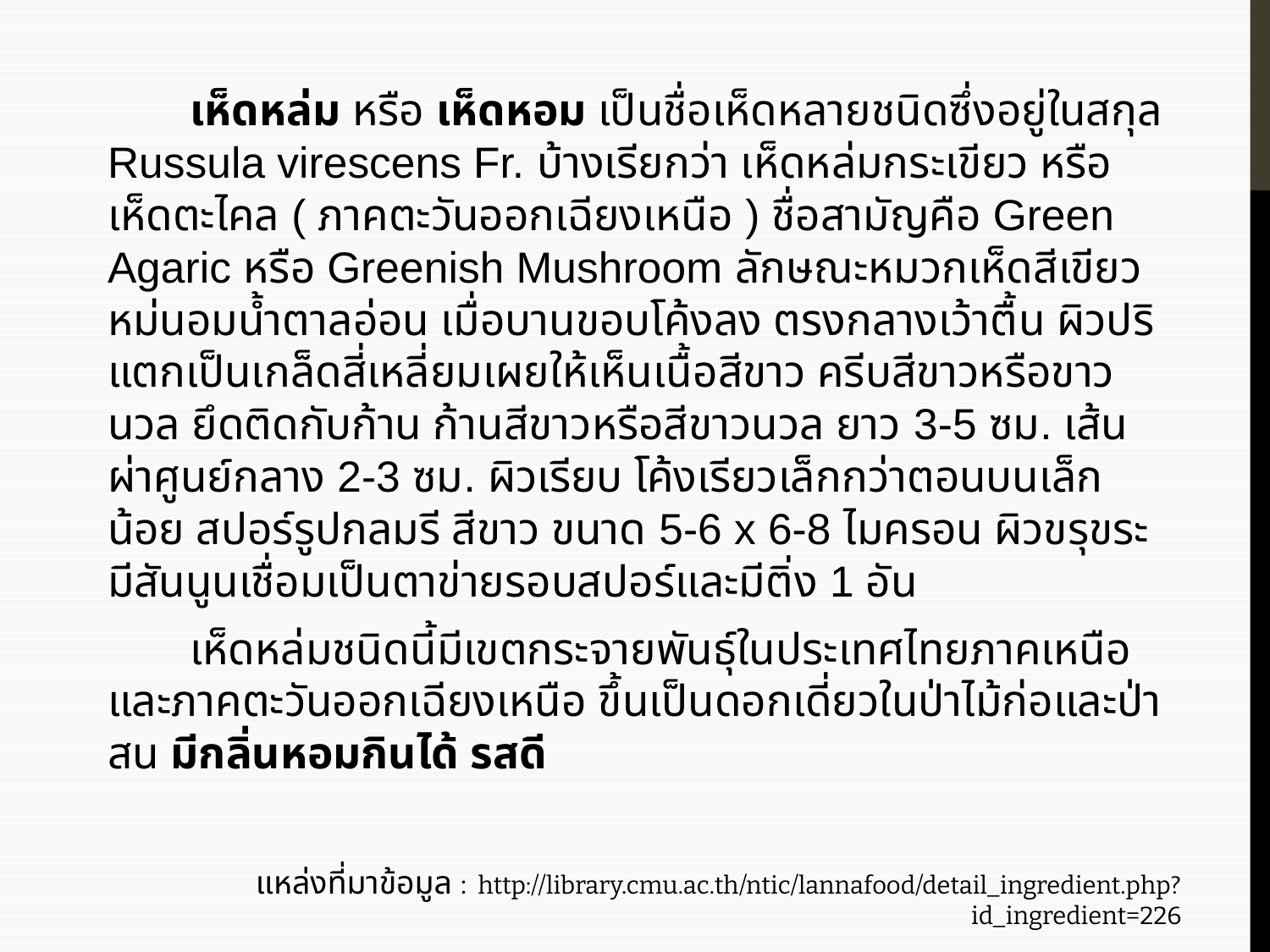

เห็ดหล่ม หรือ เห็ดหอม เป็นชื่อเห็ดหลายชนิดซึ่งอยู่ในสกุล Russula virescens Fr. บ้างเรียกว่า เห็ดหล่มกระเขียว หรือ เห็ดตะไคล ( ภาคตะวันออกเฉียงเหนือ ) ชื่อสามัญคือ Green Agaric หรือ Greenish Mushroom ลักษณะหมวกเห็ดสีเขียวหม่นอมน้ำตาลอ่อน เมื่อบานขอบโค้งลง ตรงกลางเว้าตื้น ผิวปริแตกเป็นเกล็ดสี่เหลี่ยมเผยให้เห็นเนื้อสีขาว ครีบสีขาวหรือขาวนวล ยึดติดกับก้าน ก้านสีขาวหรือสีขาวนวล ยาว 3-5 ซม. เส้นผ่าศูนย์กลาง 2-3 ซม. ผิวเรียบ โค้งเรียวเล็กกว่าตอนบนเล็กน้อย สปอร์รูปกลมรี สีขาว ขนาด 5-6 x 6-8 ไมครอน ผิวขรุขระ มีสันนูนเชื่อมเป็นตาข่ายรอบสปอร์และมีติ่ง 1 อัน
	เห็ดหล่มชนิดนี้มีเขตกระจายพันธุ์ในประเทศไทยภาคเหนือและภาคตะวันออกเฉียงเหนือ ขึ้นเป็นดอกเดี่ยวในป่าไม้ก่อและป่าสน มีกลิ่นหอมกินได้ รสดี
แหล่งที่มาข้อมูล :  http://library.cmu.ac.th/ntic/lannafood/detail_ingredient.php?id_ingredient=226